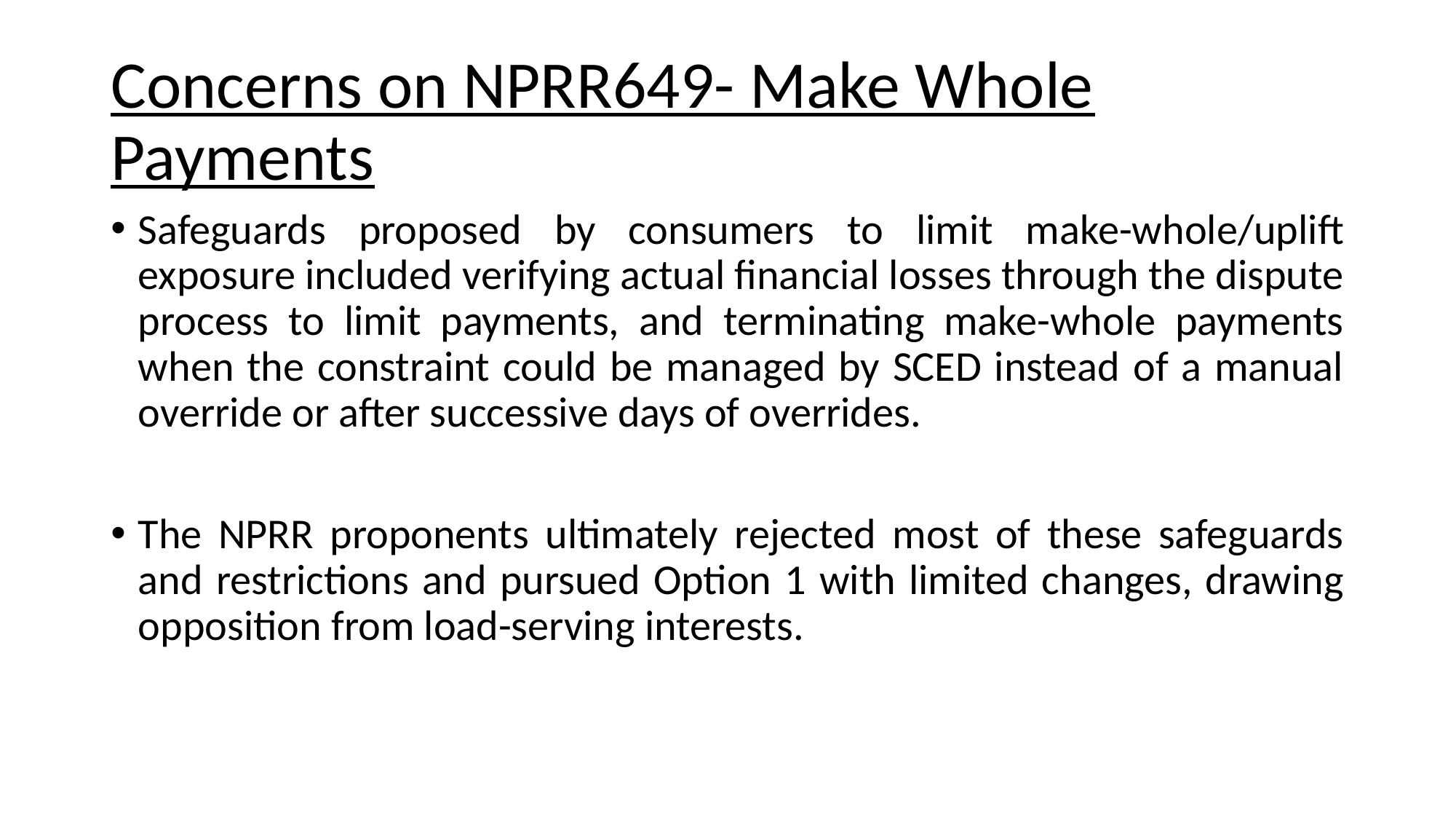

# Concerns on NPRR649- Make Whole Payments
Safeguards proposed by consumers to limit make-whole/uplift exposure included verifying actual financial losses through the dispute process to limit payments, and terminating make-whole payments when the constraint could be managed by SCED instead of a manual override or after successive days of overrides.

The NPRR proponents ultimately rejected most of these safeguards and restrictions and pursued Option 1 with limited changes, drawing opposition from load-serving interests.